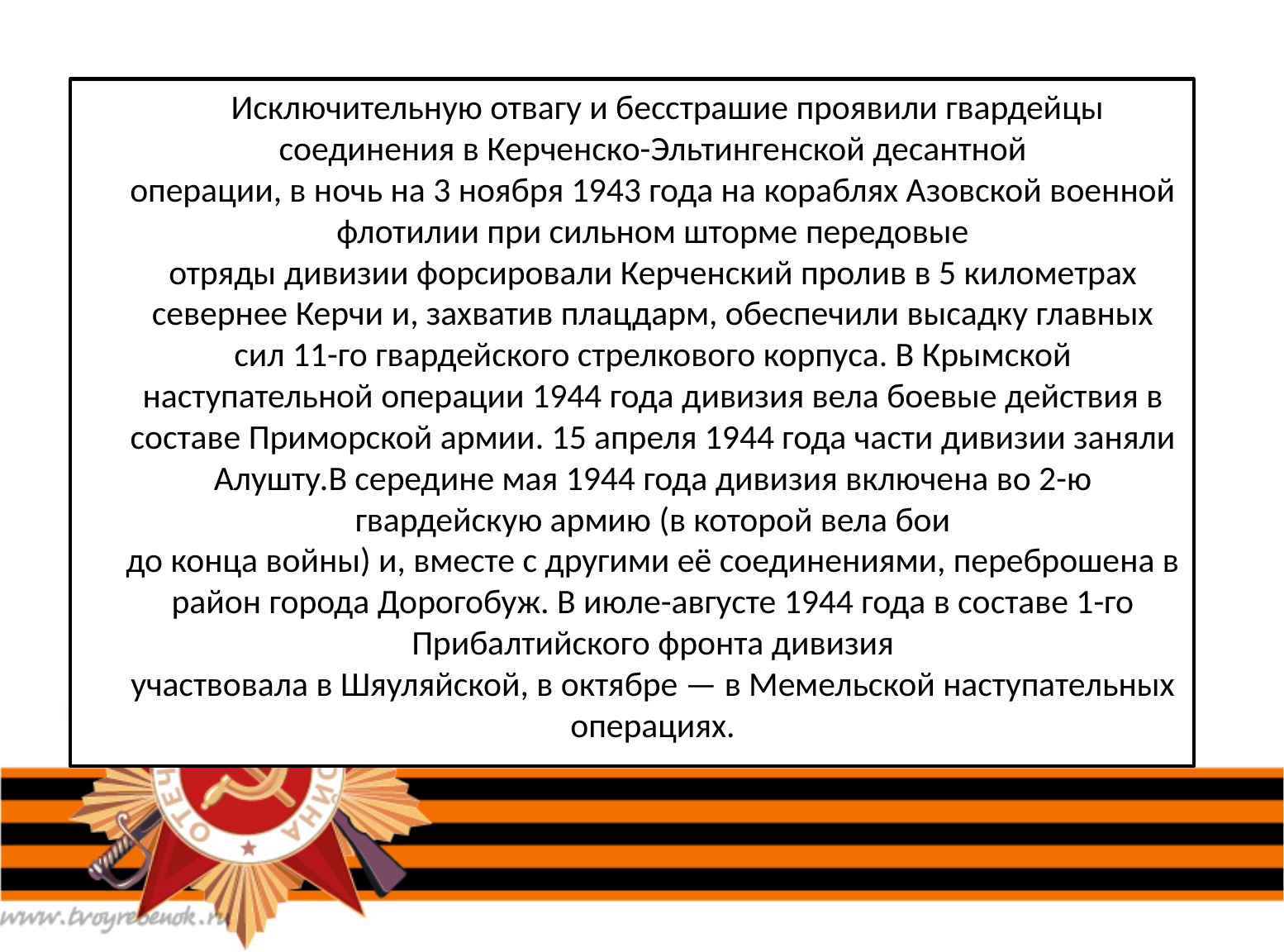

Исключительную отвагу и бесстрашие проявили гвардейцы соединения в Керченско-Эльтингенской десантной
операции, в ночь на 3 ноября 1943 года на кораблях Азовской военной флотилии при сильном шторме передовые
отряды дивизии форсировали Керченский пролив в 5 километрах севернее Керчи и, захватив плацдарм, обеспечили высадку главных сил 11-го гвардейского стрелкового корпуса. В Крымской наступательной операции 1944 года дивизия вела боевые действия в составе Приморской армии. 15 апреля 1944 года части дивизии заняли Алушту.В середине мая 1944 года дивизия включена во 2-ю гвардейскую армию (в которой вела бои
до конца войны) и, вместе с другими её соединениями, переброшена в район города Дорогобуж. В июле-августе 1944 года в составе 1-го Прибалтийского фронта дивизия
участвовала в Шяуляйской, в октябре — в Мемельской наступательных операциях.